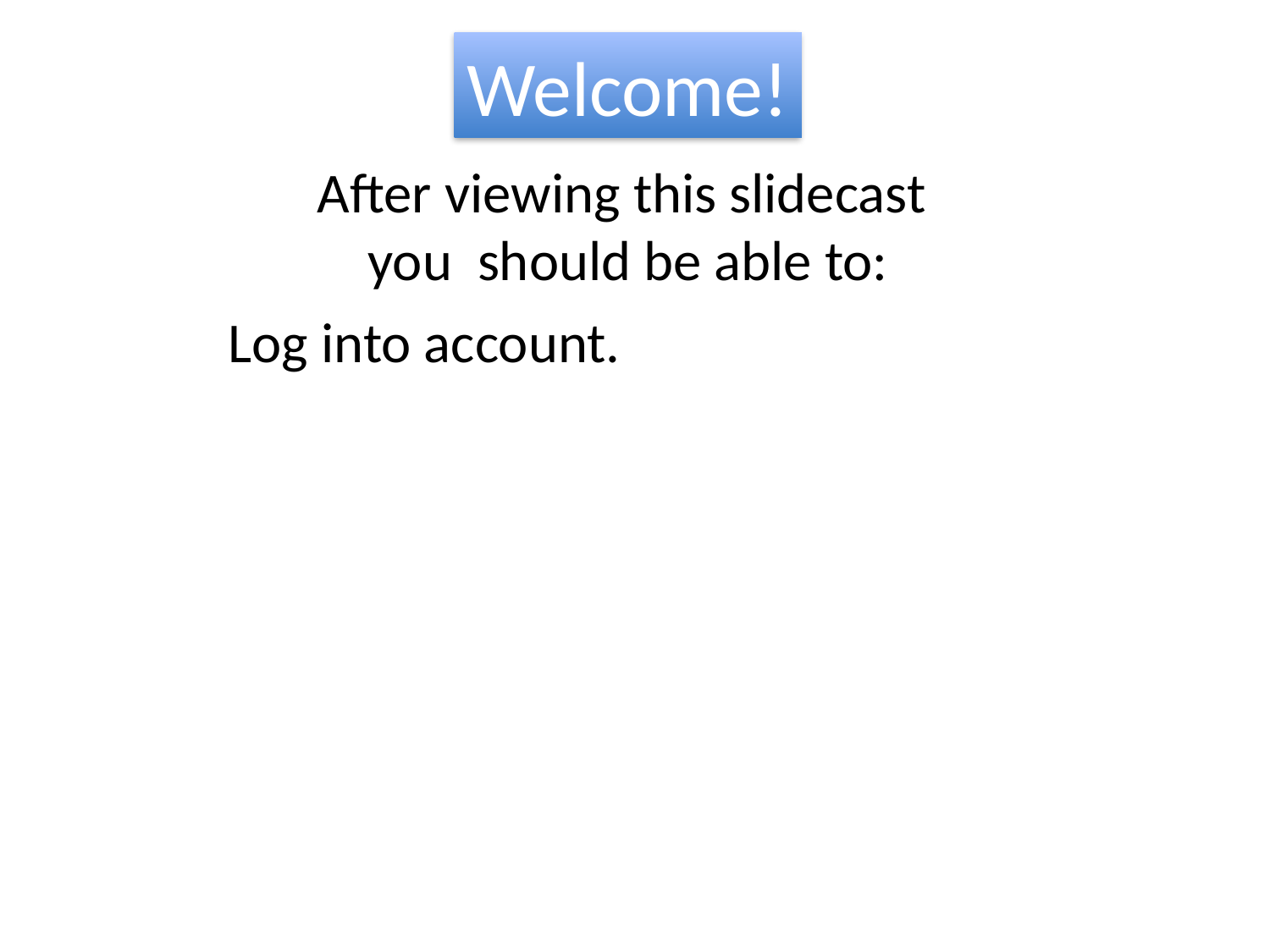

Welcome!
After viewing this slidecast
you  should be able to:
Log into account.